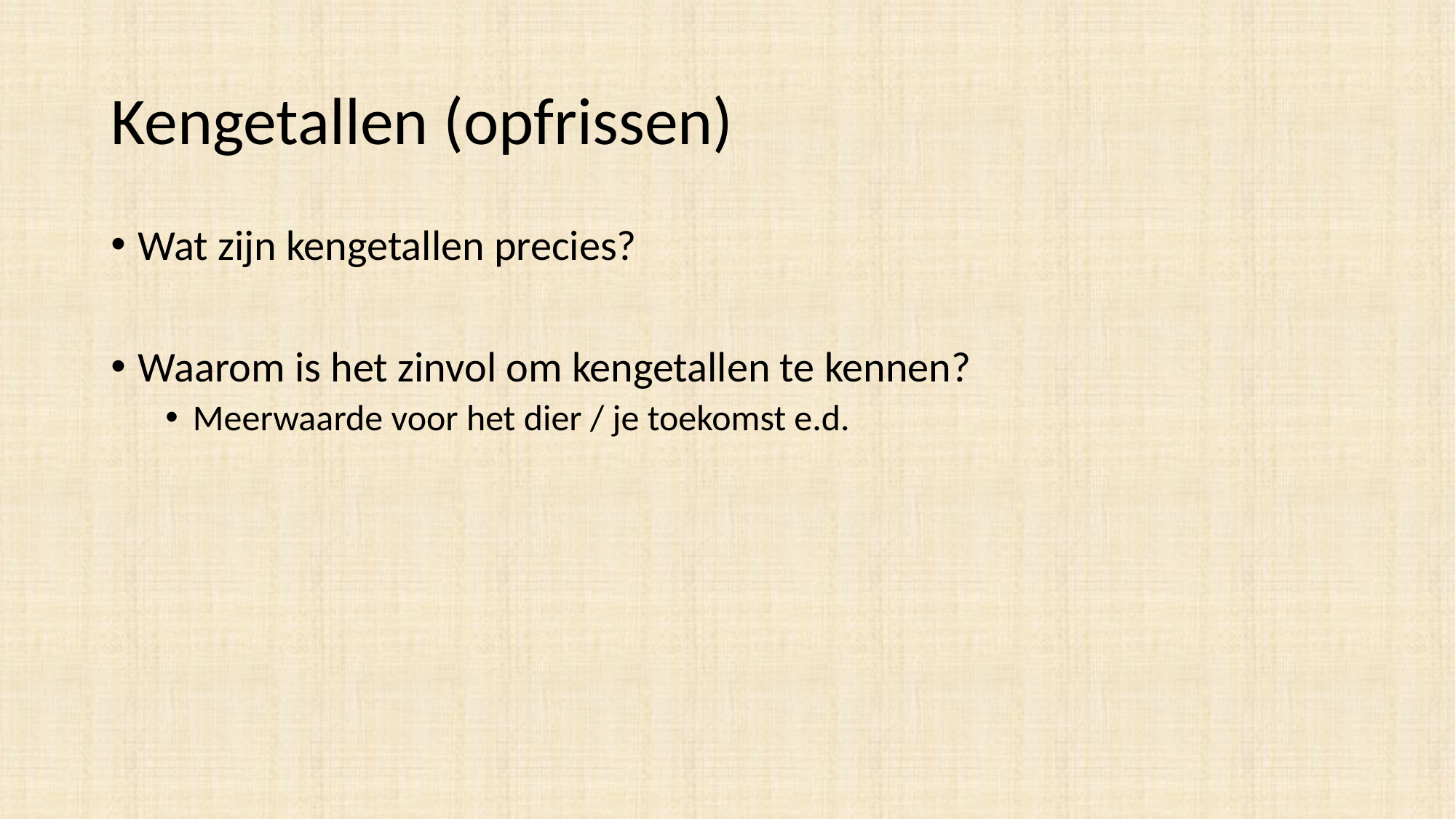

# Kengetallen (opfrissen)
Wat zijn kengetallen precies?

Waarom is het zinvol om kengetallen te kennen?
Meerwaarde voor het dier / je toekomst e.d.